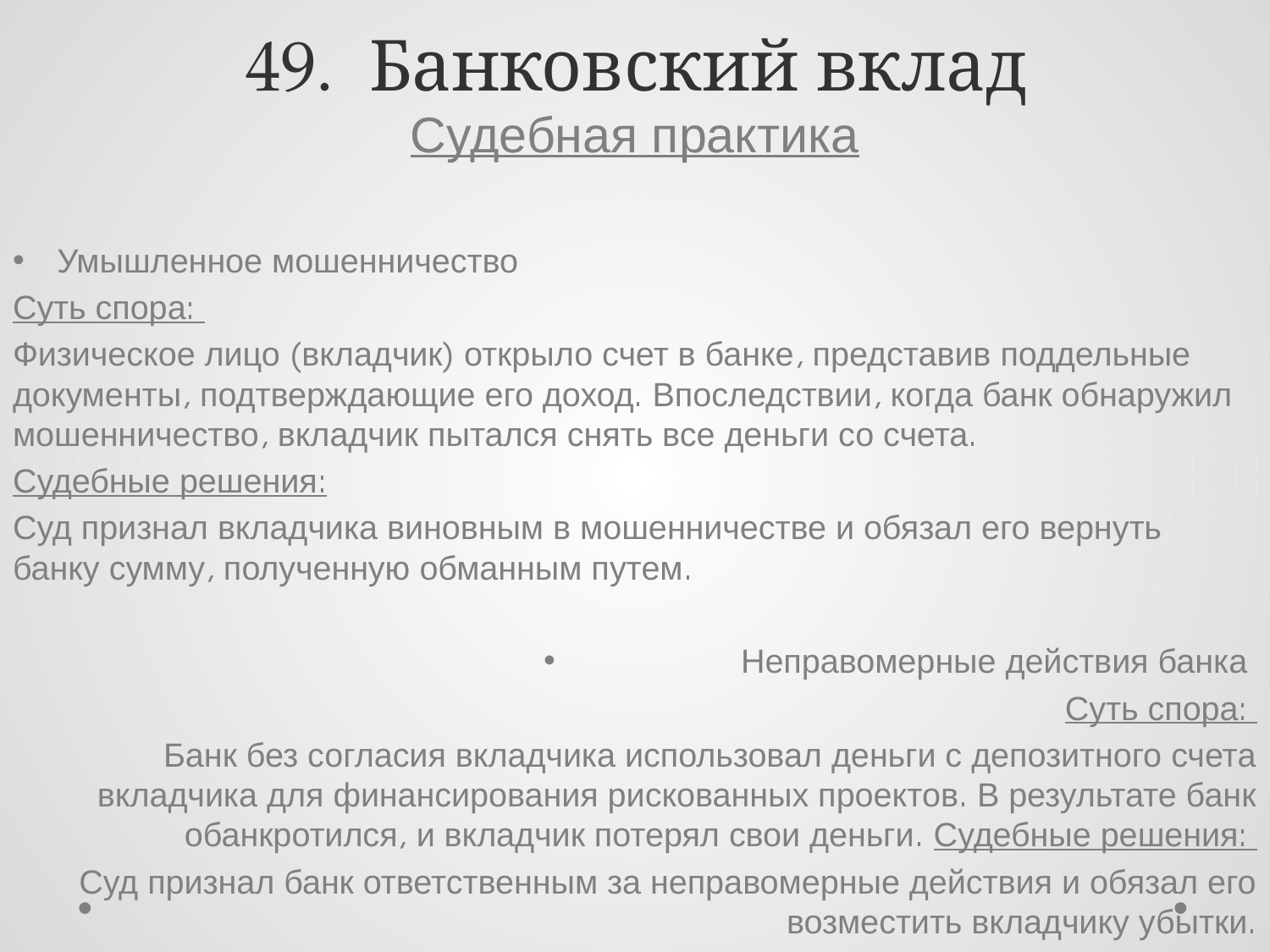

# 49.  Банковский вклад
Судебная практика

Умышленное мошенничество
Суть спора:
Физическое лицо (вкладчик) открыло счет в банке, представив поддельные документы, подтверждающие его доход. Впоследствии, когда банк обнаружил мошенничество, вкладчик пытался снять все деньги со счета.
Судебные решения:
Суд признал вкладчика виновным в мошенничестве и обязал его вернуть банку сумму, полученную обманным путем.

Неправомерные действия банка
Суть спора:
Банк без согласия вкладчика использовал деньги с депозитного счета вкладчика для финансирования рискованных проектов. В результате банк обанкротился, и вкладчик потерял свои деньги. Судебные решения:
Суд признал банк ответственным за неправомерные действия и обязал его возместить вкладчику убытки.